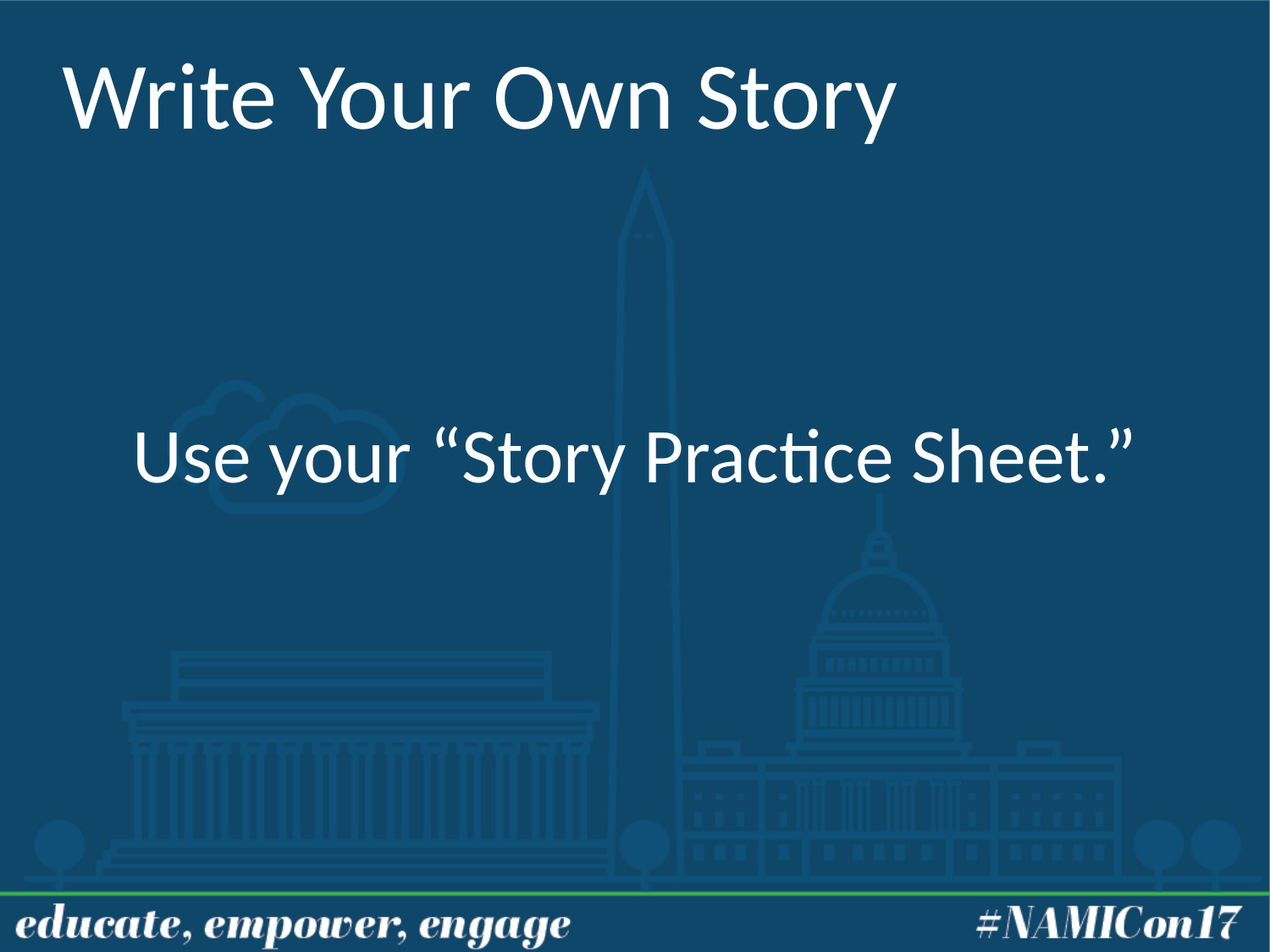

# Write Your Own Story
Use your “Story Practice Sheet.”